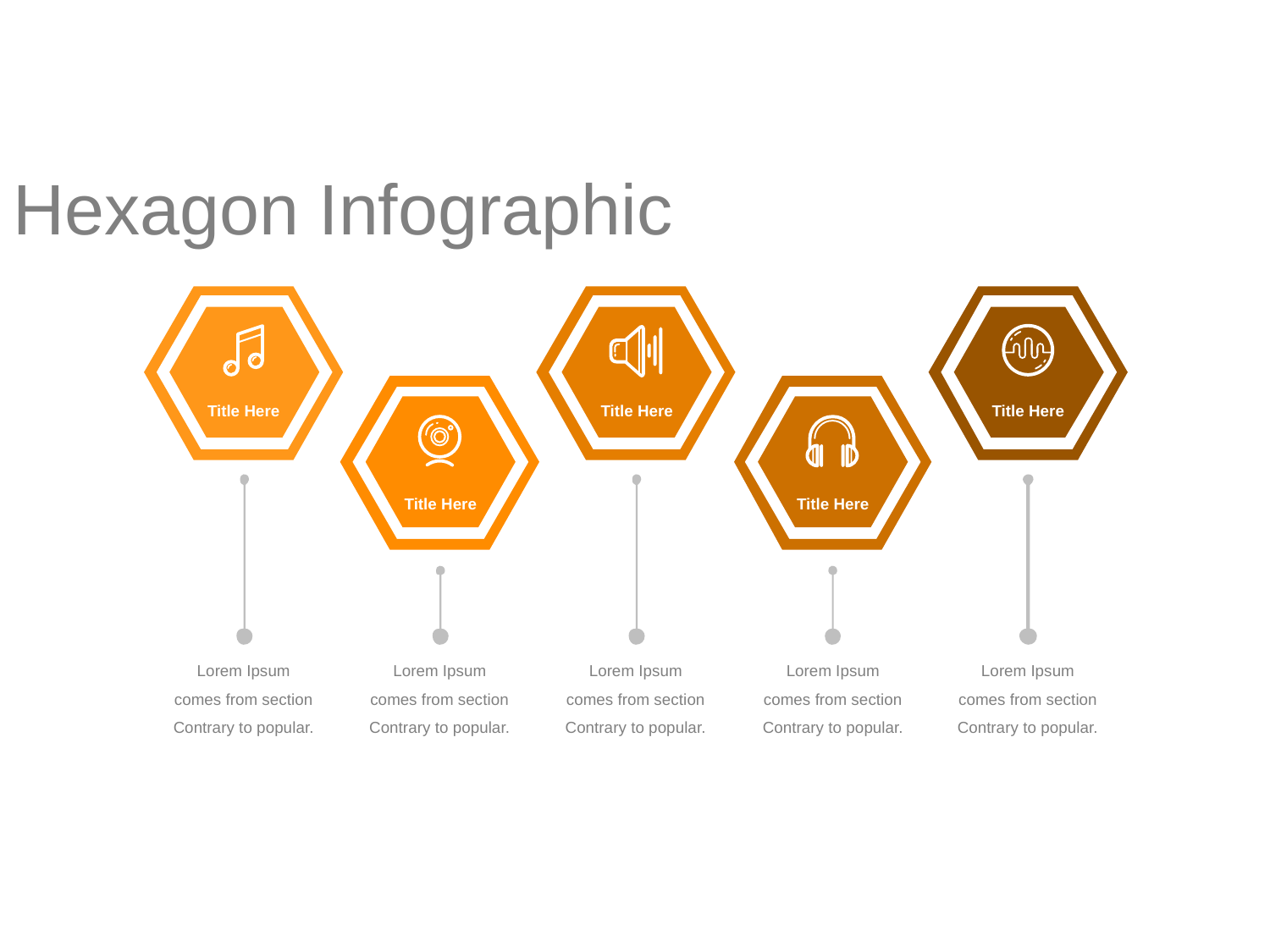

Hexagon Infographic

Title Here
Title Here
Title Here

Title Here
Title Here

Lorem Ipsum comes from section Contrary to popular.
Lorem Ipsum comes from section Contrary to popular.
Lorem Ipsum comes from section Contrary to popular.
Lorem Ipsum comes from section Contrary to popular.
Lorem Ipsum comes from section Contrary to popular.